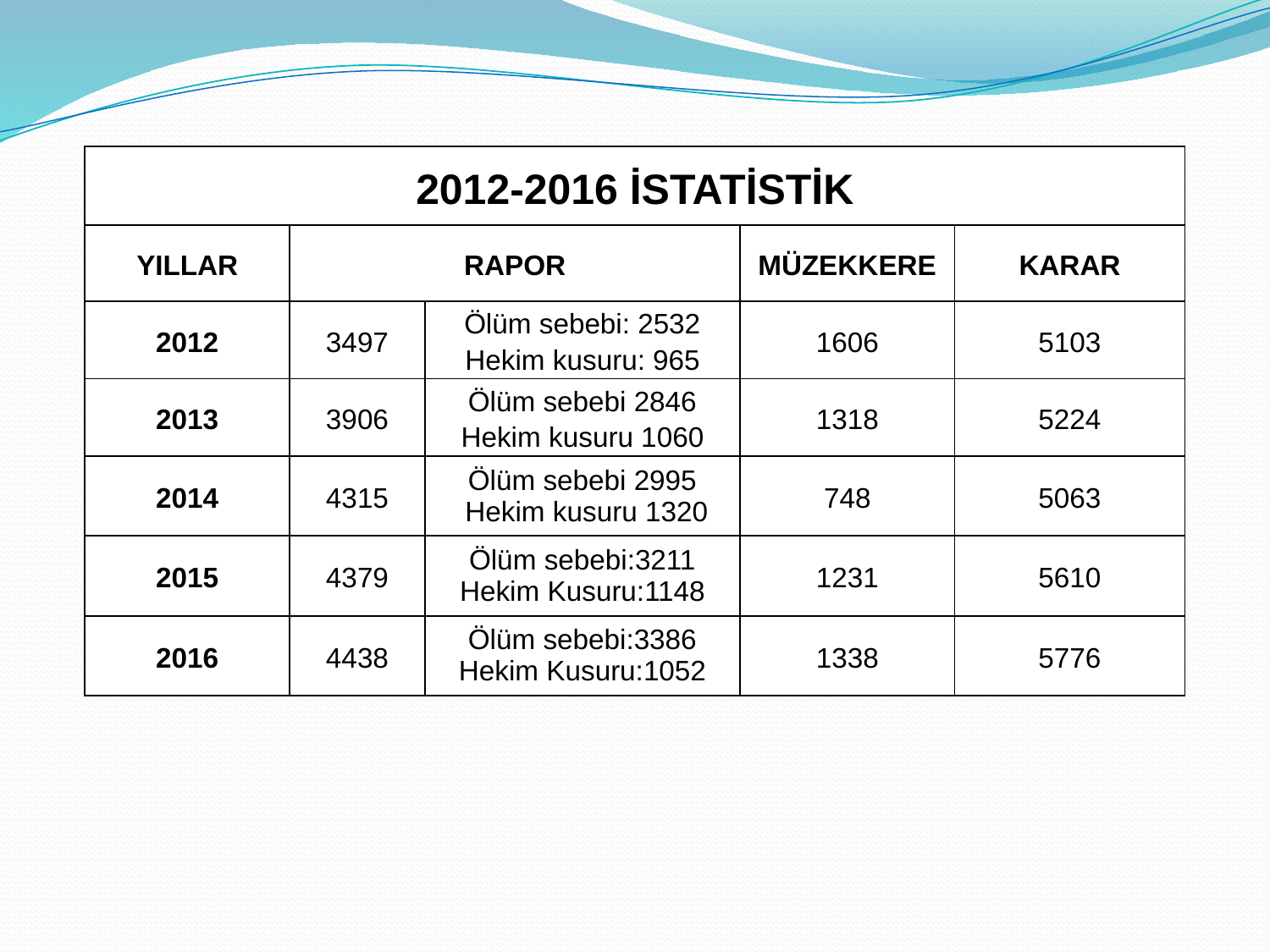

| 2012-2016 İSTATİSTİK |  |  |  |  |
| --- | --- | --- | --- | --- |
| YILLAR | RAPOR |  | MÜZEKKERE | KARAR |
| 2012 | 3497 | Ölüm sebebi: 2532 Hekim kusuru: 965 | 1606 | 5103 |
| 2013 | 3906 | Ölüm sebebi 2846 Hekim kusuru 1060 | 1318 | 5224 |
| 2014 | 4315 | Ölüm sebebi 2995 Hekim kusuru 1320 | 748 | 5063 |
| 2015 | 4379 | Ölüm sebebi:3211 Hekim Kusuru:1148 | 1231 | 5610 |
| 2016 | 4438 | Ölüm sebebi:3386 Hekim Kusuru:1052 | 1338 | 5776 |